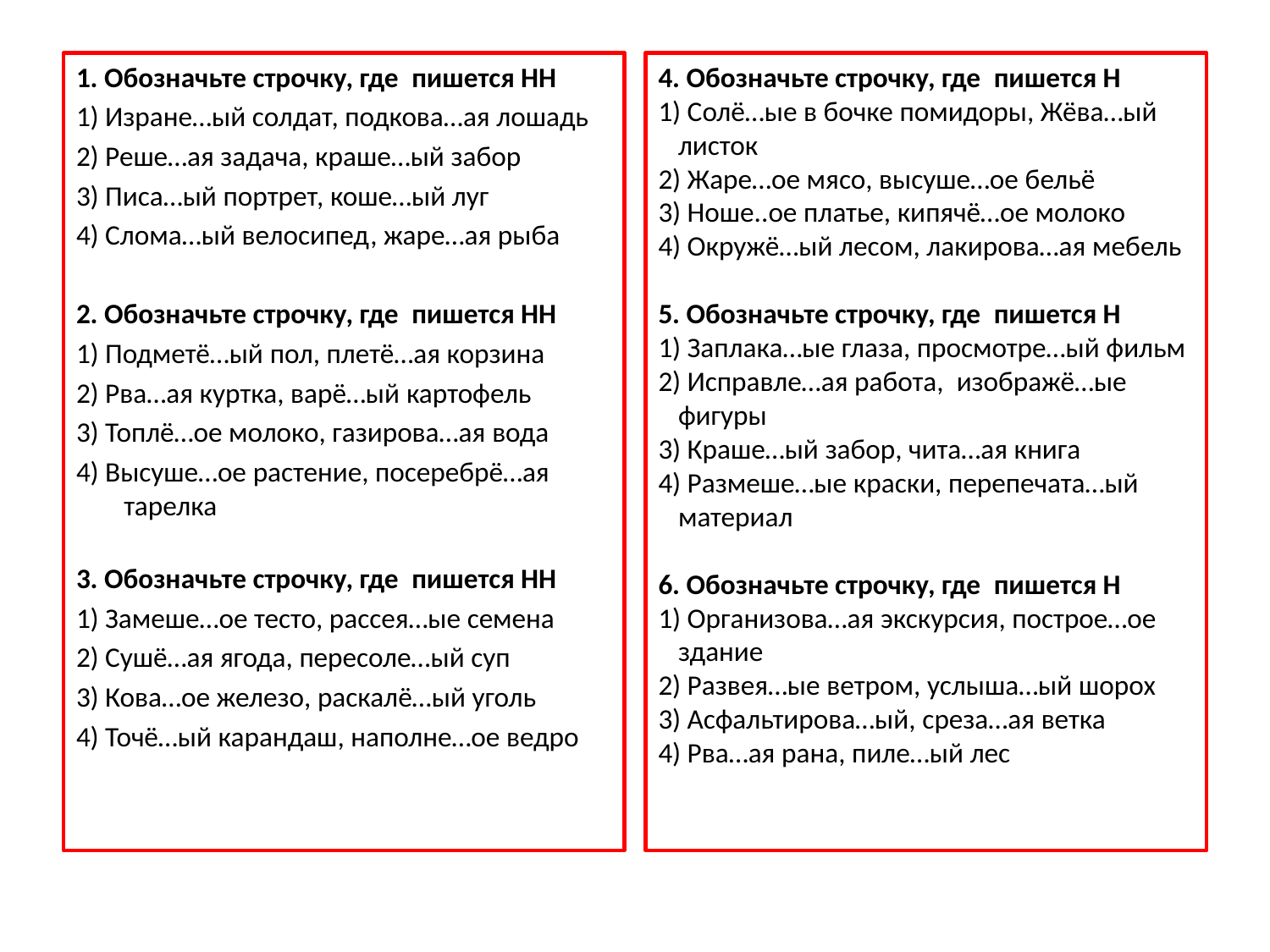

1. Обозначьте строчку, где  пишется НН
1) Изране…ый солдат, подкова…ая лошадь
2) Реше…ая задача, краше…ый забор
3) Писа…ый портрет, коше…ый луг
4) Слома…ый велосипед, жаре…ая рыба

2. Обозначьте строчку, где  пишется НН
1) Подметё…ый пол, плетё…ая корзина
2) Рва…ая куртка, варё…ый картофель
3) Топлё…ое молоко, газирова…ая вода
4) Высуше…ое растение, посеребрё…ая тарелка

3. Обозначьте строчку, где  пишется НН
1) Замеше…ое тесто, рассея…ые семена
2) Сушё…ая ягода, пересоле…ый суп
3) Кова…ое железо, раскалё…ый уголь
4) Точё…ый карандаш, наполне…ое ведро

4. Обозначьте строчку, где  пишется Н
1) Солё…ые в бочке помидоры, Жёва…ый листок
2) Жаре…ое мясо, высуше…ое бельё
3) Ноше..ое платье, кипячё…ое молоко
4) Окружё…ый лесом, лакирова…ая мебель

5. Обозначьте строчку, где  пишется Н
1) Заплака…ые глаза, просмотре…ый фильм
2) Исправле…ая работа,  изображё…ые фигуры
3) Краше…ый забор, чита…ая книга
4) Размеше…ые краски, перепечата…ый материал

6. Обозначьте строчку, где  пишется Н
1) Организова…ая экскурсия, построе…ое здание
2) Развея…ые ветром, услыша…ый шорох
3) Асфальтирова…ый, среза…ая ветка
4) Рва…ая рана, пиле…ый лес